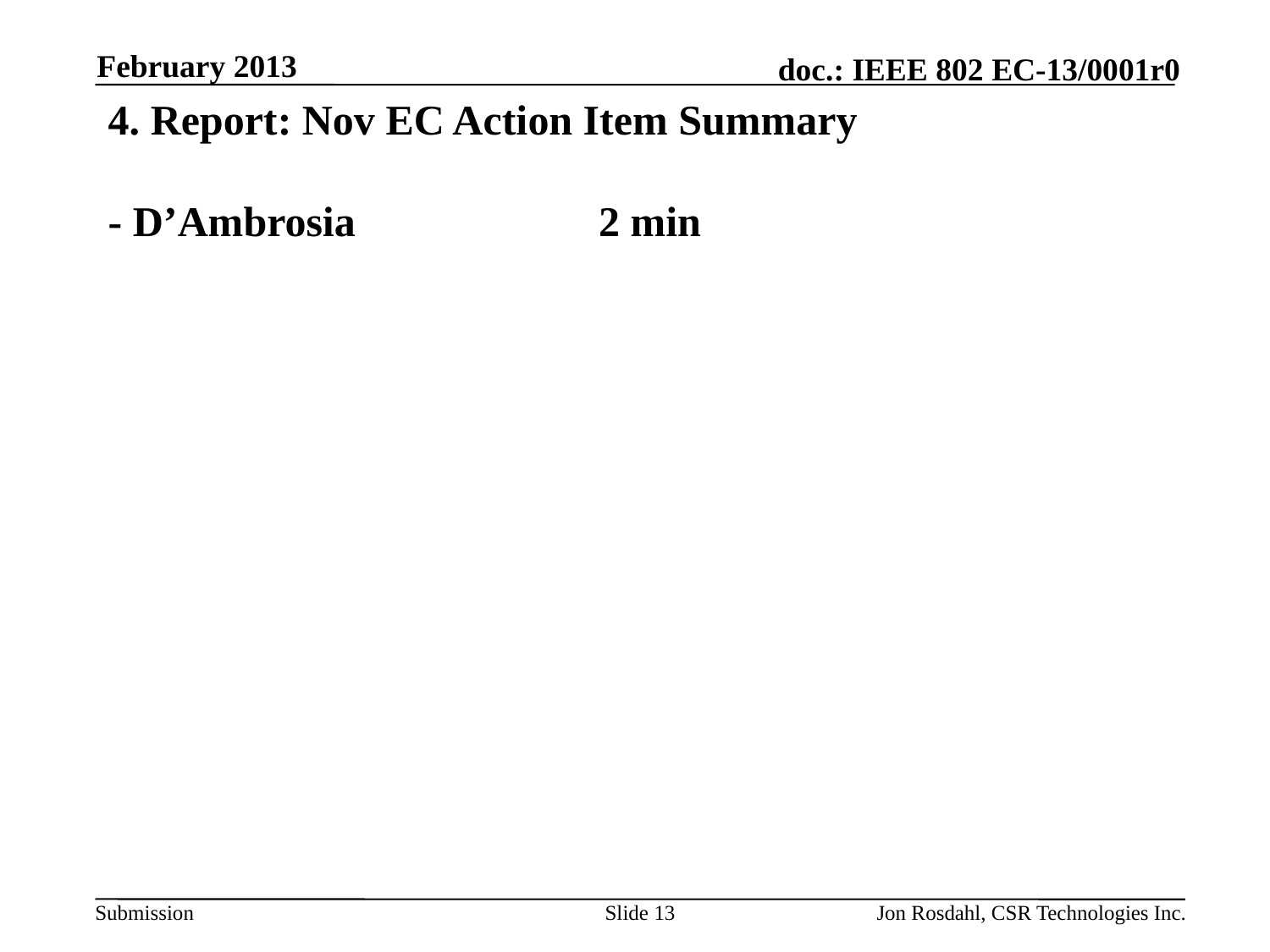

February 2013
# 4. Report: Nov EC Action Item Summary  - D’Ambrosia                       2 min

Slide 13
Jon Rosdahl, CSR Technologies Inc.